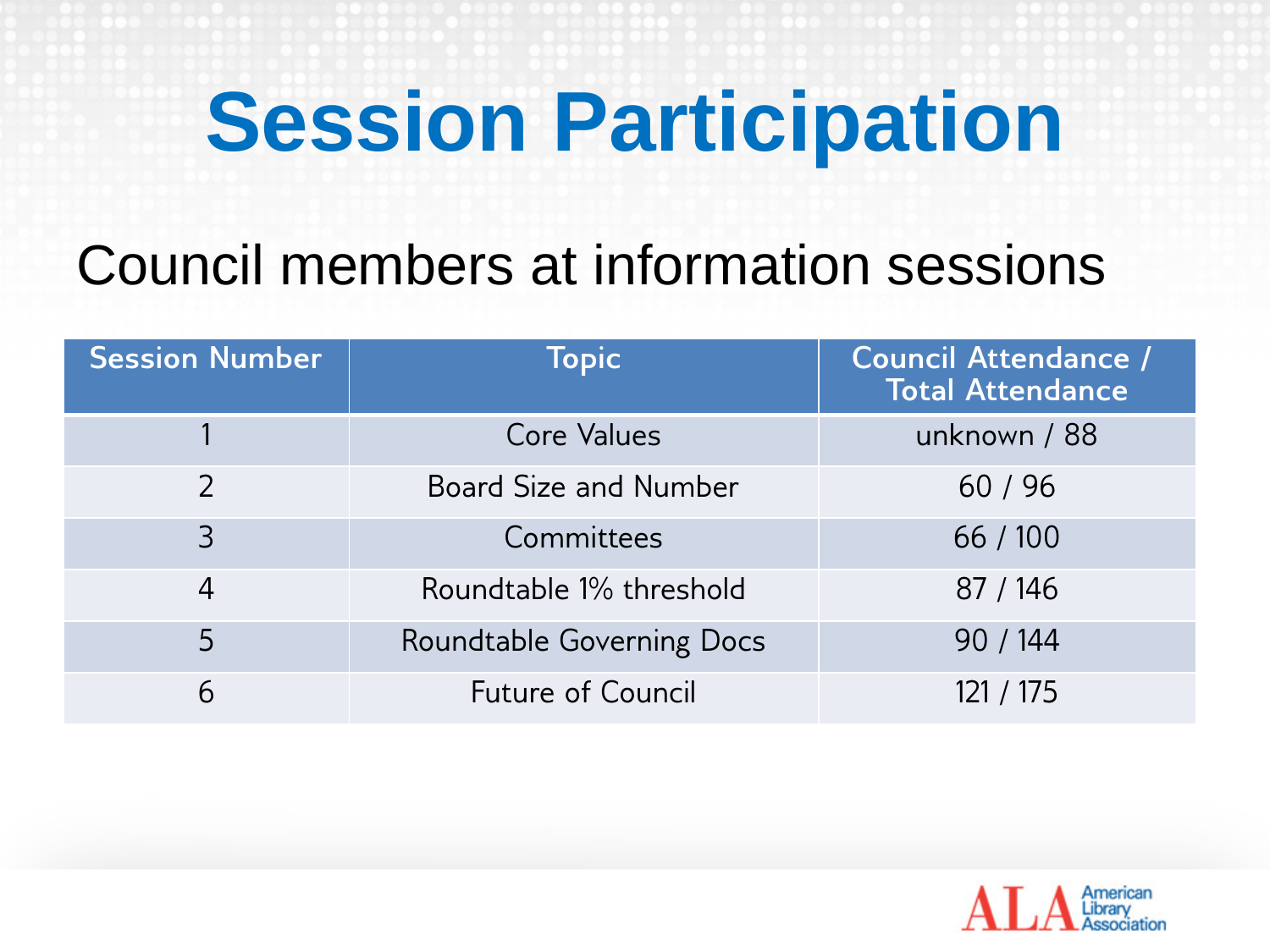

# Session Participation
Council members at information sessions

| Session Number | Topic | Council Attendance / Total Attendance |
| --- | --- | --- |
| 1 | Core Values | unknown / 88 |
| 2 | Board Size and Number | 60 / 96 |
| 3 | Committees | 66 / 100 |
| 4 | Roundtable 1% threshold | 87 / 146 |
| 5 | Roundtable Governing Docs | 90 / 144 |
| 6 | Future of Council | 121 / 175 |